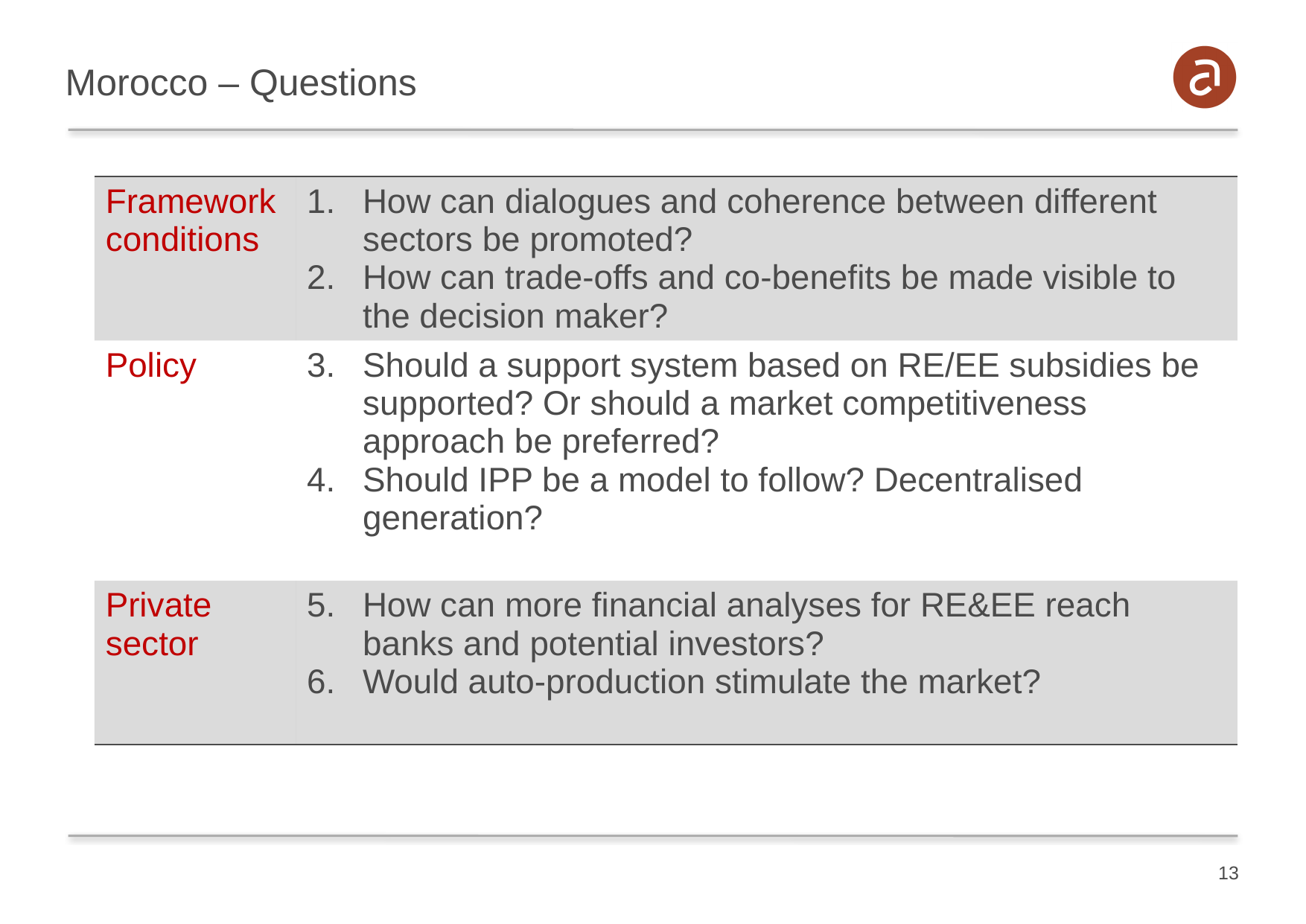

# Morocco – Questions
| Framework conditions | How can dialogues and coherence between different sectors be promoted? How can trade-offs and co-benefits be made visible to the decision maker? |
| --- | --- |
| Policy | Should a support system based on RE/EE subsidies be supported? Or should a market competitiveness approach be preferred? Should IPP be a model to follow? Decentralised generation? |
| Private sector | How can more financial analyses for RE&EE reach banks and potential investors? Would auto-production stimulate the market? |